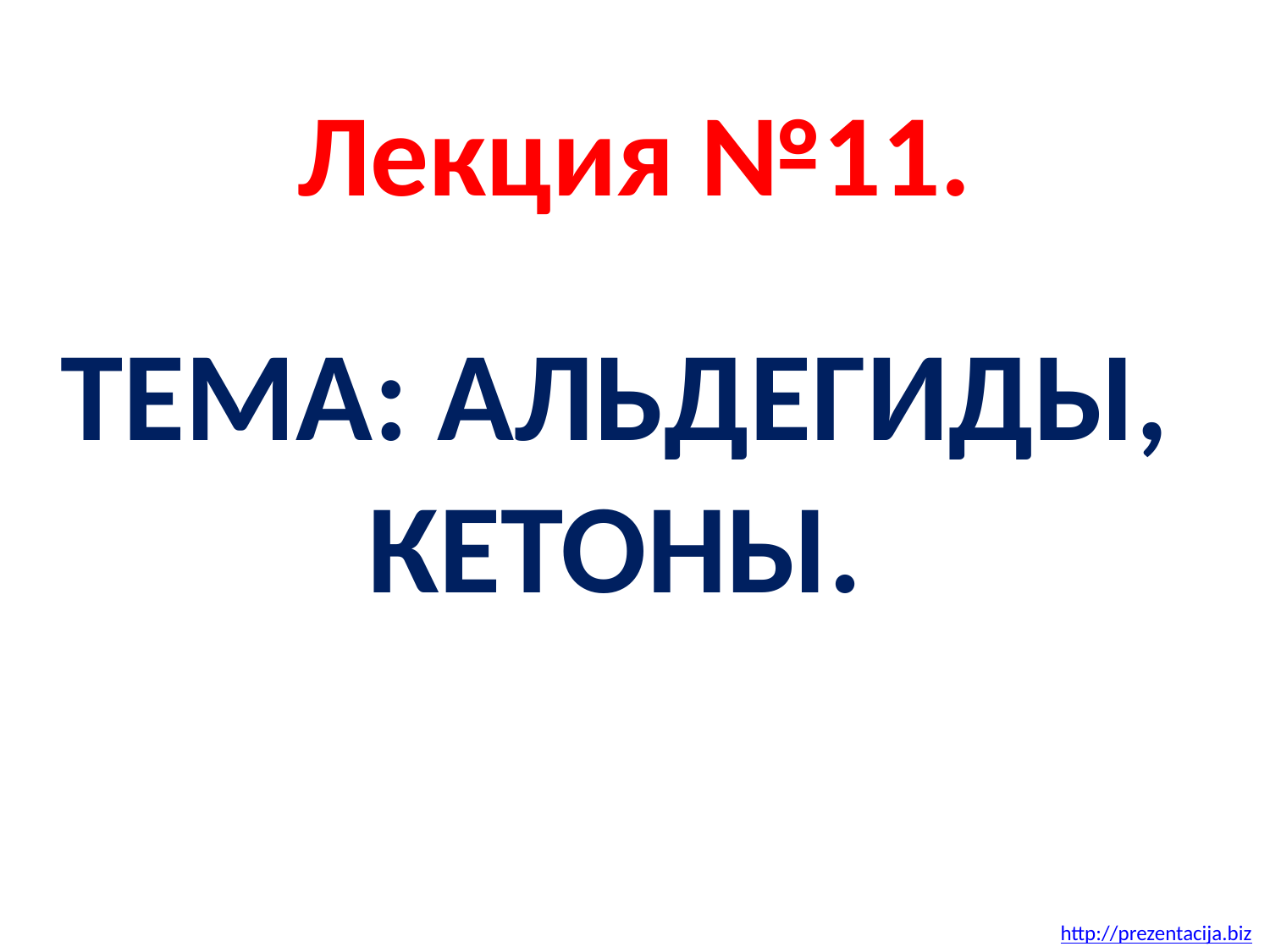

# Лекция №11.
ТЕМА: АЛЬДЕГИДЫ, КЕТОНЫ.

http://prezentacija.biz